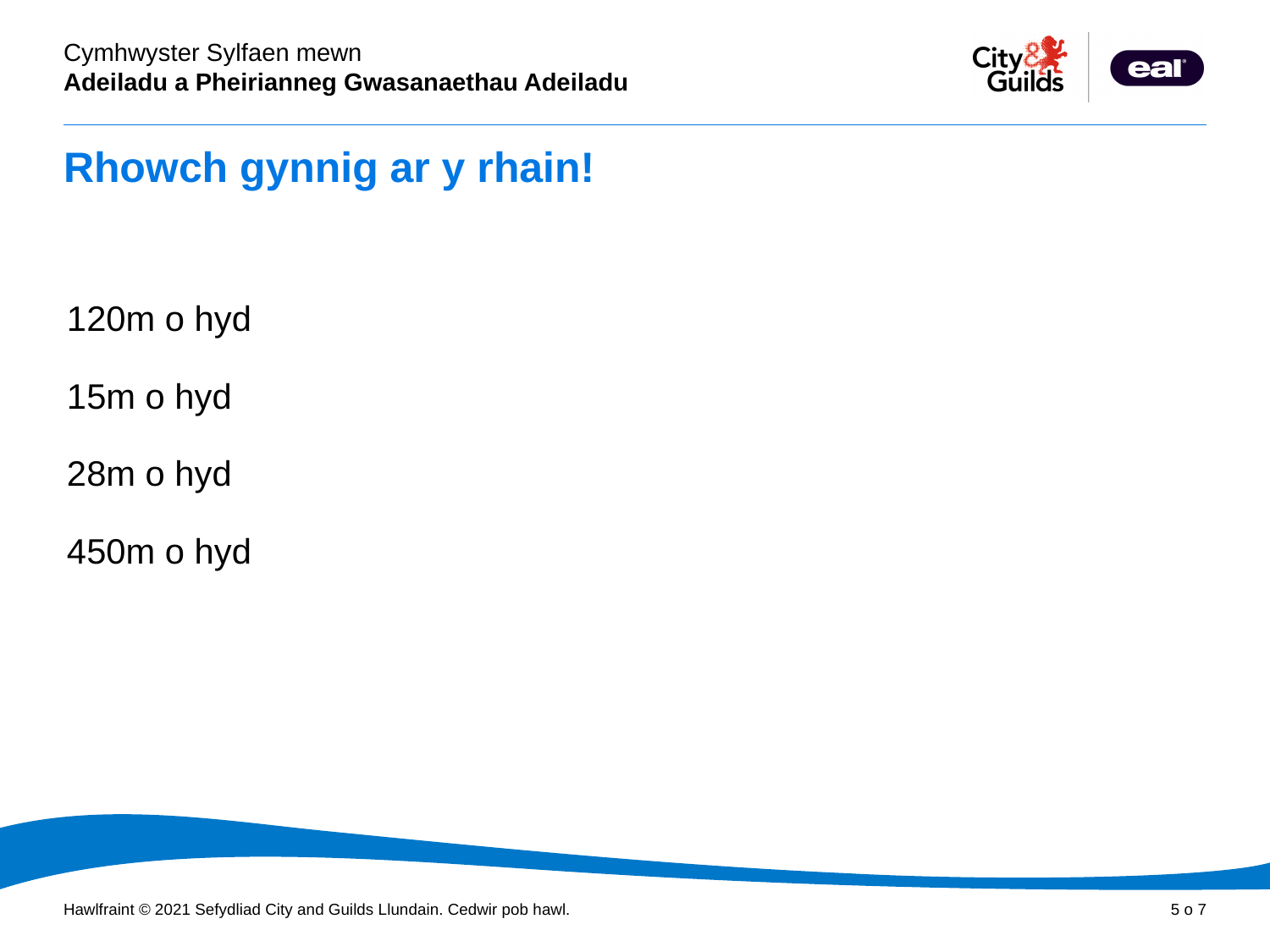

# Rhowch gynnig ar y rhain!

120m o hyd
15m o hyd
28m o hyd
450m o hyd